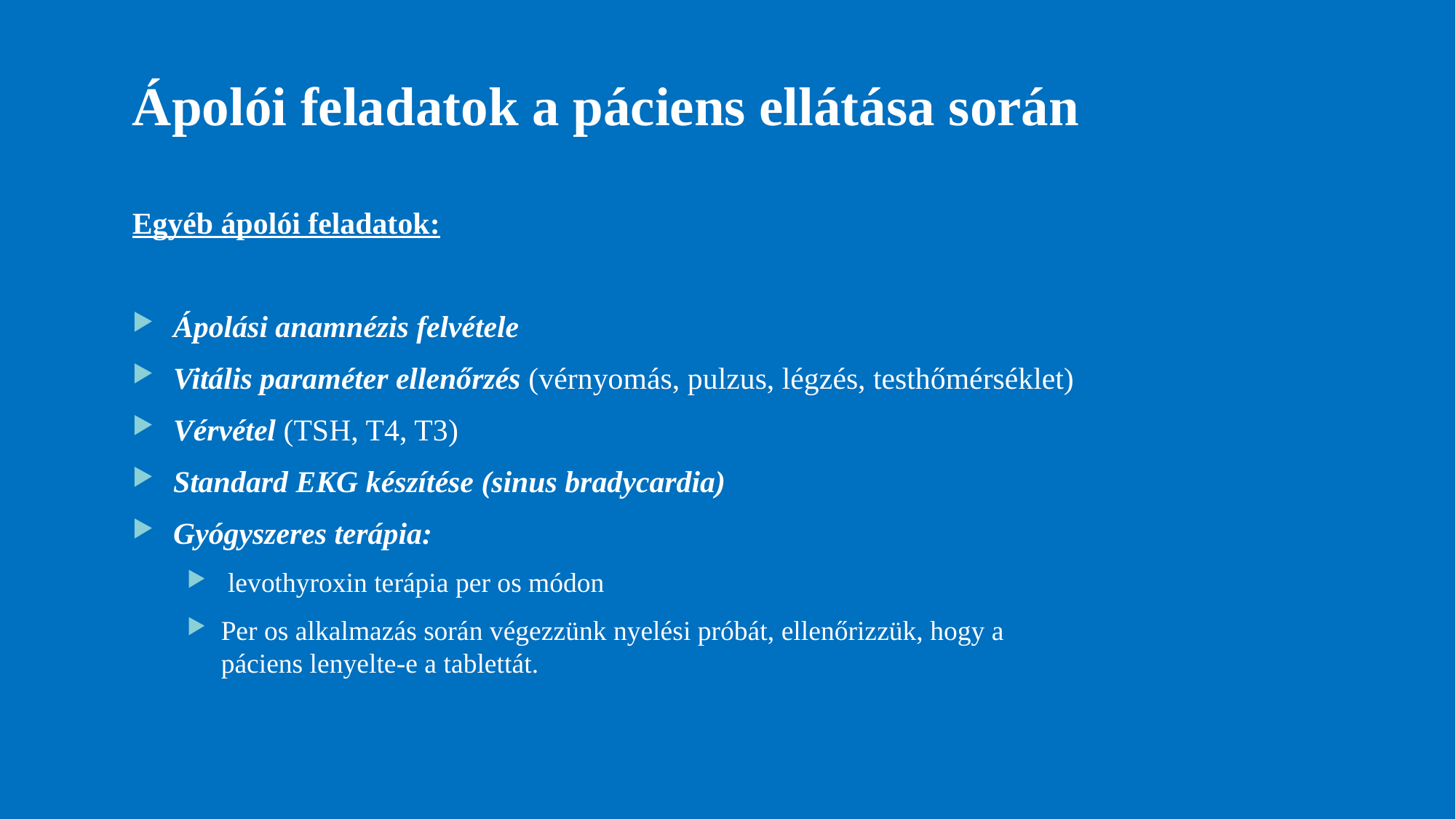

# Ápolói feladatok a páciens ellátása során
Egyéb ápolói feladatok:

Ápolási anamnézis felvétele
Vitális paraméter ellenőrzés (vérnyomás, pulzus, légzés, testhőmérséklet)
Vérvétel (TSH, T4, T3)
Standard EKG készítése (sinus bradycardia)
Gyógyszeres terápia:
 levothyroxin terápia per os módon
Per os alkalmazás során végezzünk nyelési próbát, ellenőrizzük, hogy a páciens lenyelte-e a tablettát.